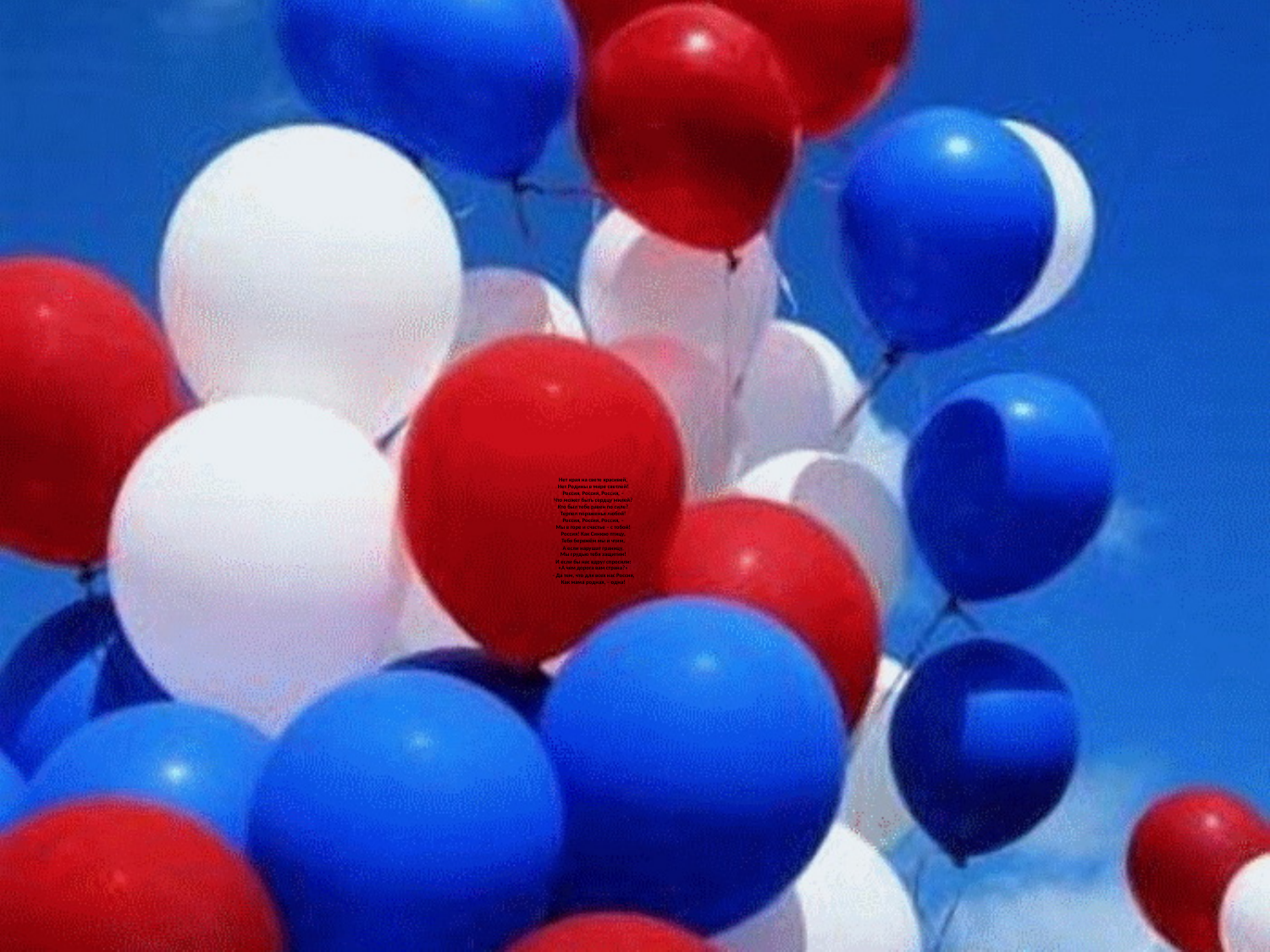

# Нет края на свете красивей, Нет Родины в мире светлей! Россия, Россия, Россия, – Что может быть сердцу милей? Кто был тебе равен по силе? Терпел пораженья любой! Россия, Россия, Россия, – Мы в горе и счастье – с тобой! Россия! Как Синюю птицу, Тебя бережём мы и чтим, А если нарушат границу, Мы грудью тебя защитим! И если бы нас вдруг спросили: «А чем дорога вам страна?» – Да тем, что для всех нас Россия, Как мама родная, – одна!